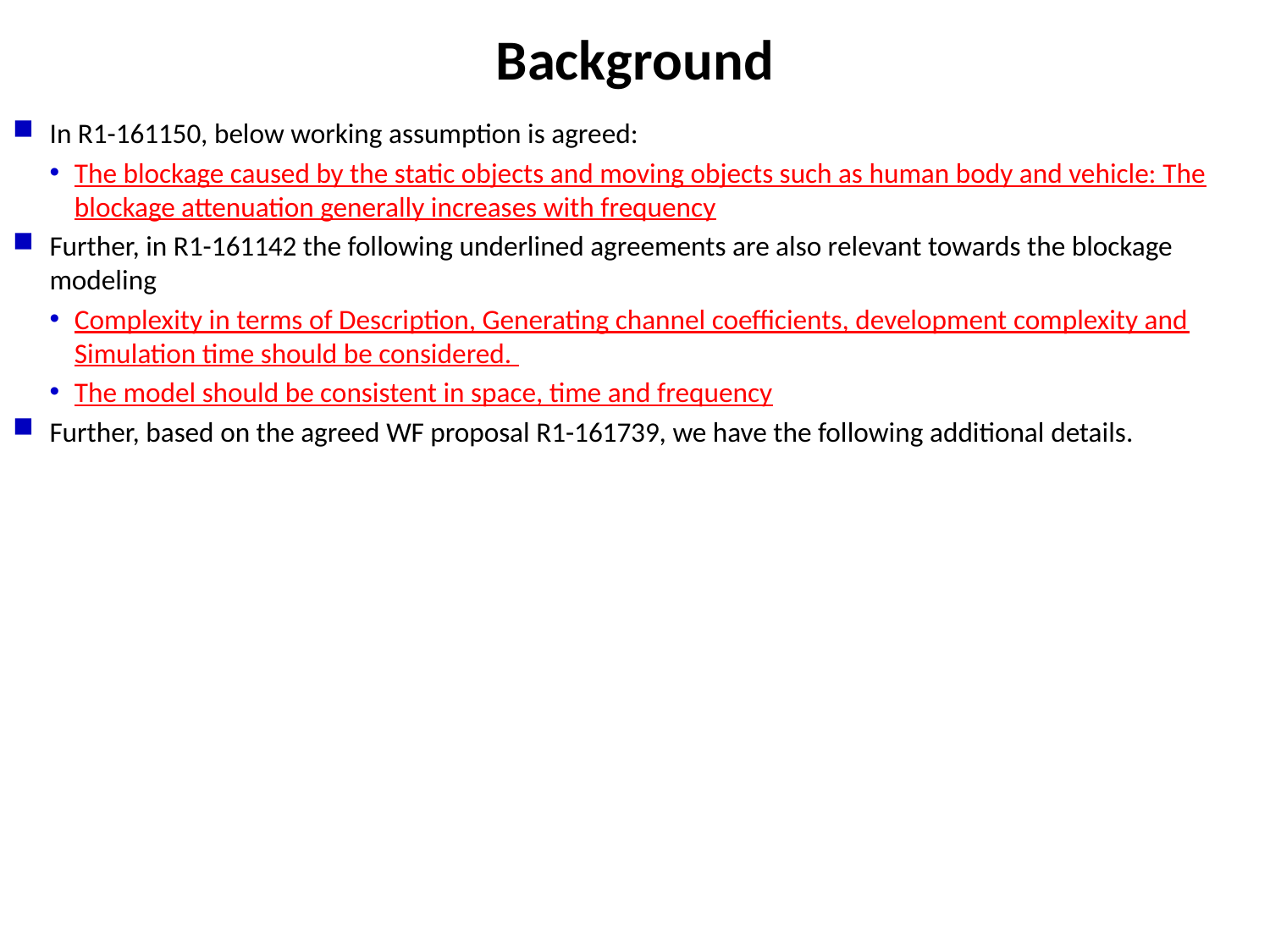

# Background
In R1-161150, below working assumption is agreed:
The blockage caused by the static objects and moving objects such as human body and vehicle: The blockage attenuation generally increases with frequency
Further, in R1-161142 the following underlined agreements are also relevant towards the blockage modeling
Complexity in terms of Description, Generating channel coefficients, development complexity and Simulation time should be considered.
The model should be consistent in space, time and frequency
Further, based on the agreed WF proposal R1-161739, we have the following additional details.